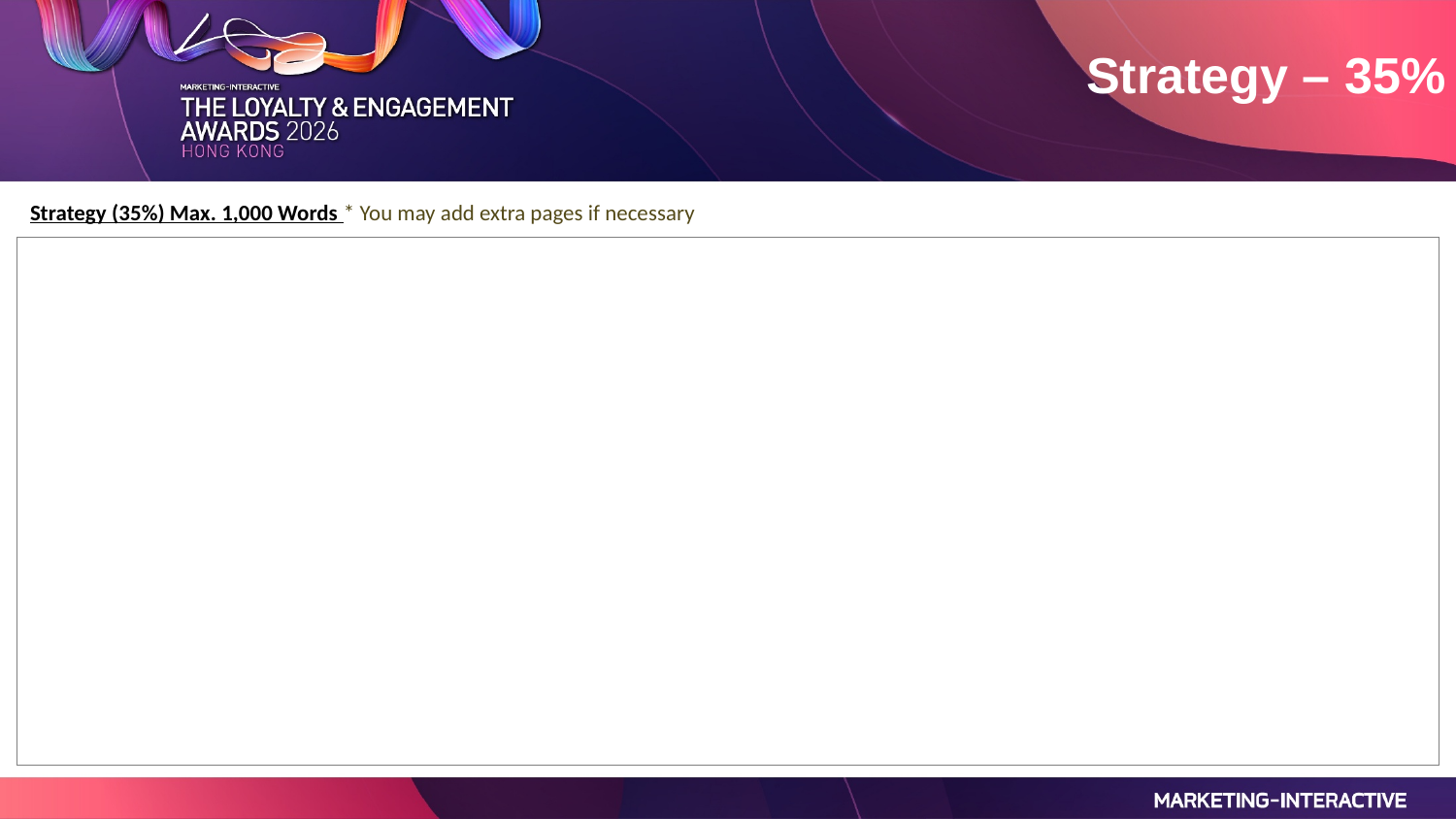

Strategy – 35%
Strategy (35%) Max. 1,000 Words * You may add extra pages if necessary
|  |
| --- |